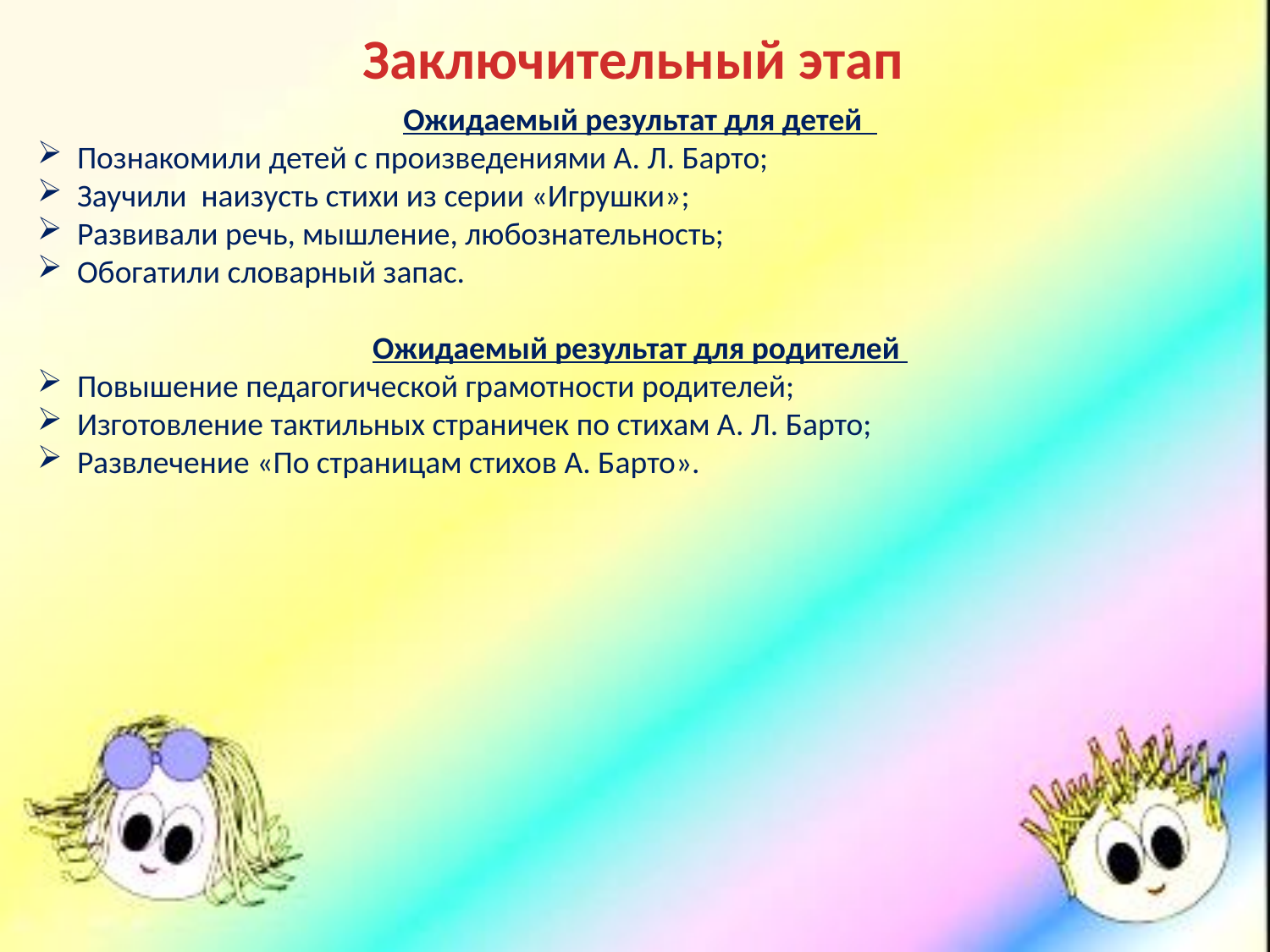

Заключительный этап
Ожидаемый результат для детей
Познакомили детей с произведениями А. Л. Барто;
Заучили  наизусть стихи из серии «Игрушки»;
Развивали речь, мышление, любознательность;
Обогатили словарный запас.

Ожидаемый результат для родителей
Повышение педагогической грамотности родителей;
Изготовление тактильных страничек по стихам А. Л. Барто;
Развлечение «По страницам стихов А. Барто».